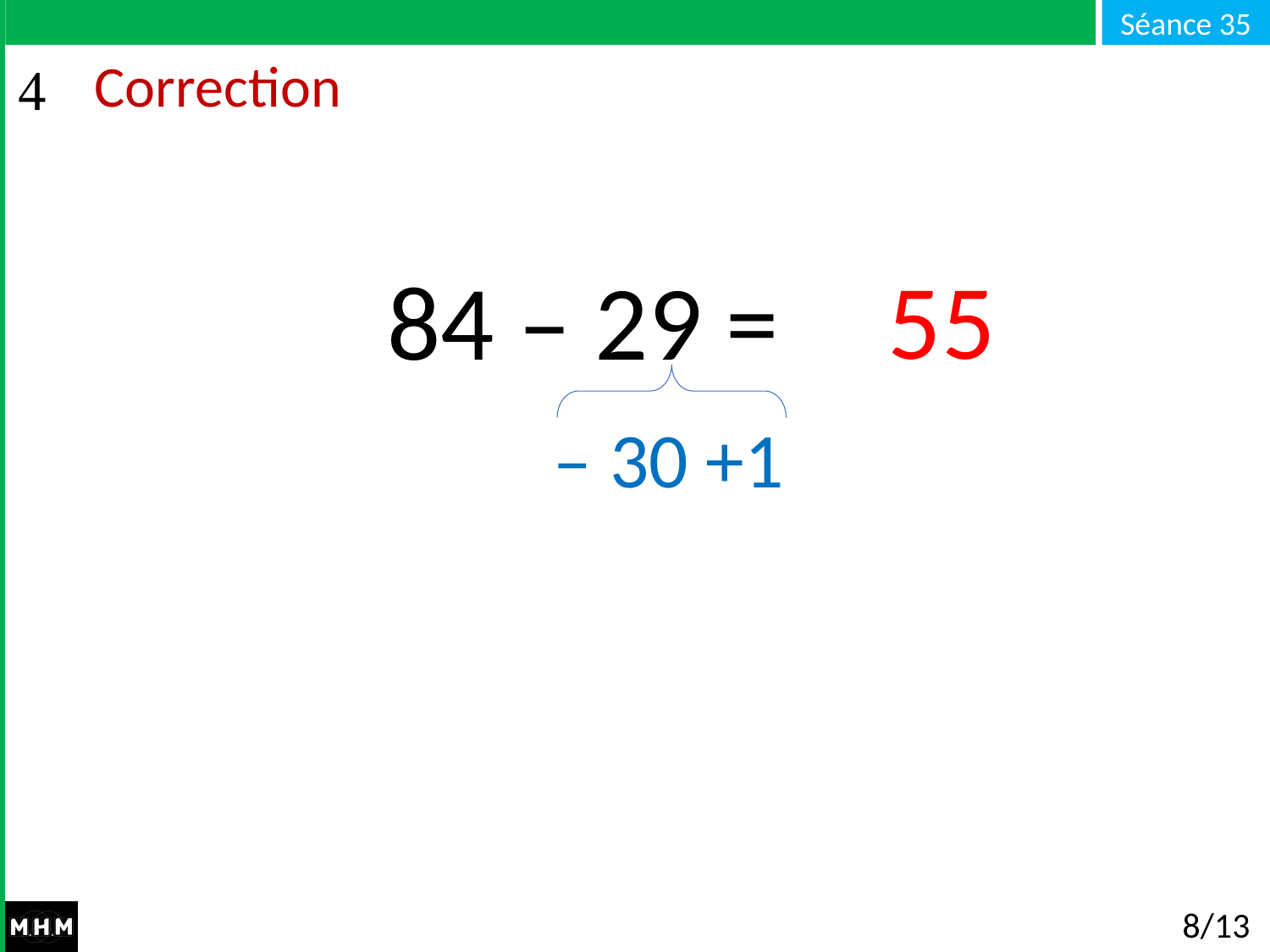

# Correction
55
84 – 29 =

– 30 +1
8/13